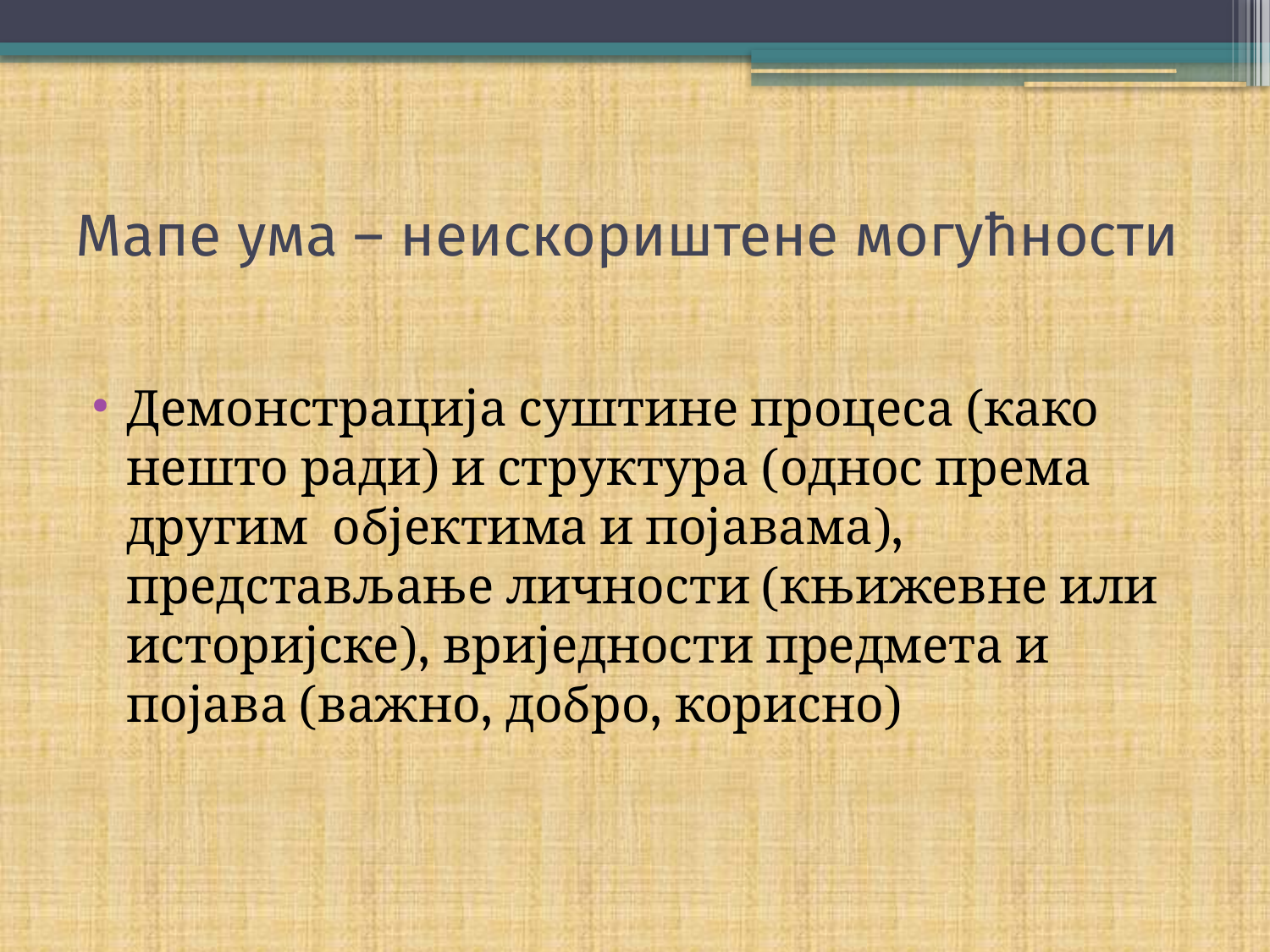

# Мапе ума – неискориштене могућности
Демонстрација суштине процеса (како нешто ради) и структура (однос према другим  објектима и појавама), представљање личности (књижевне или историјске), вриједности предмета и појава (важно, добро, корисно)